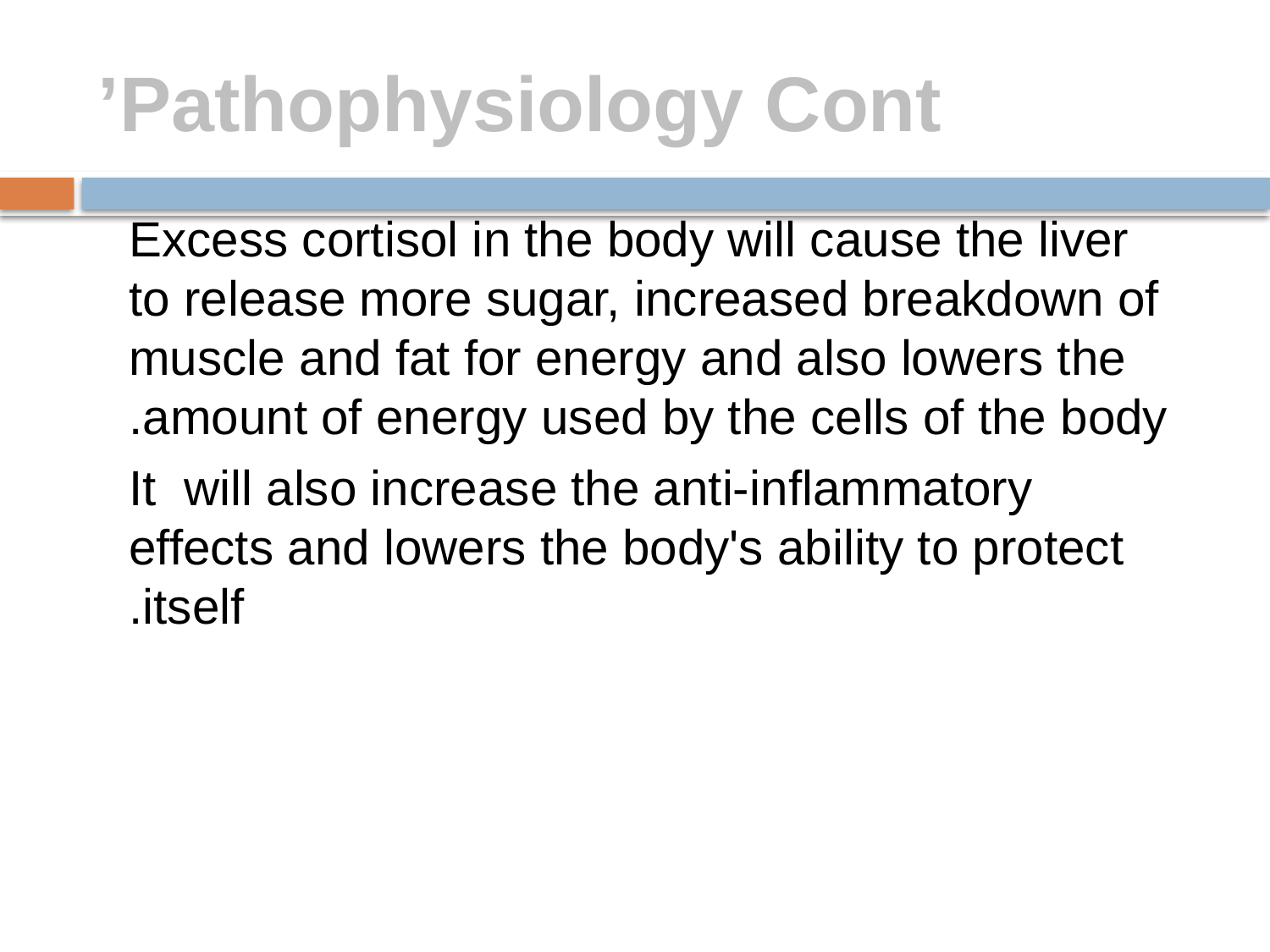

# Pathophysiology Cont’
Excess cortisol in the body will cause the liver to release more sugar, increased breakdown of muscle and fat for energy and also lowers the amount of energy used by the cells of the body.
It  will also increase the anti-inflammatory effects and lowers the body's ability to protect itself.